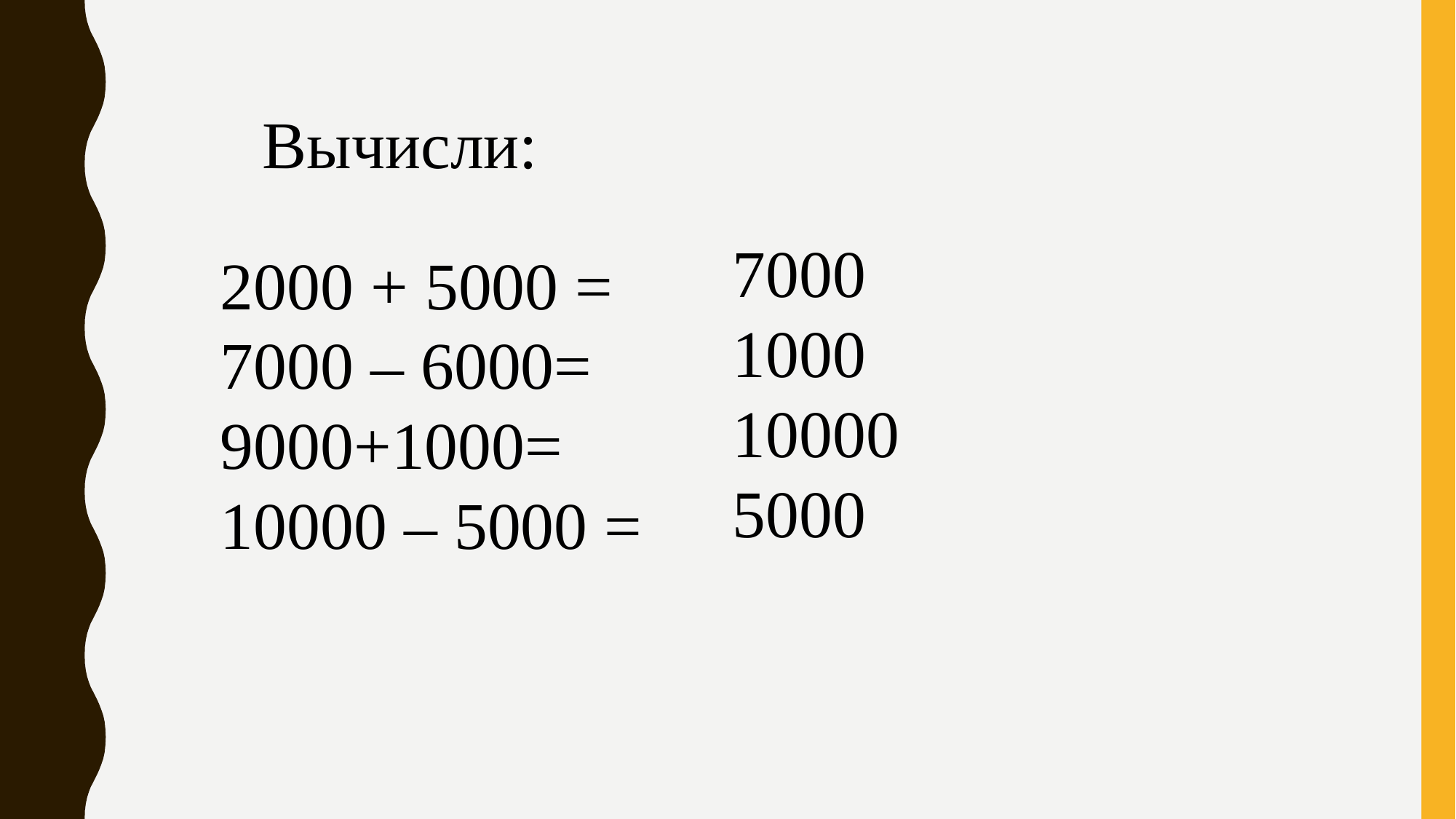

Вычисли:
7000
1000
10000
5000
2000 + 5000 =
7000 – 6000=
9000+1000=
10000 – 5000 =